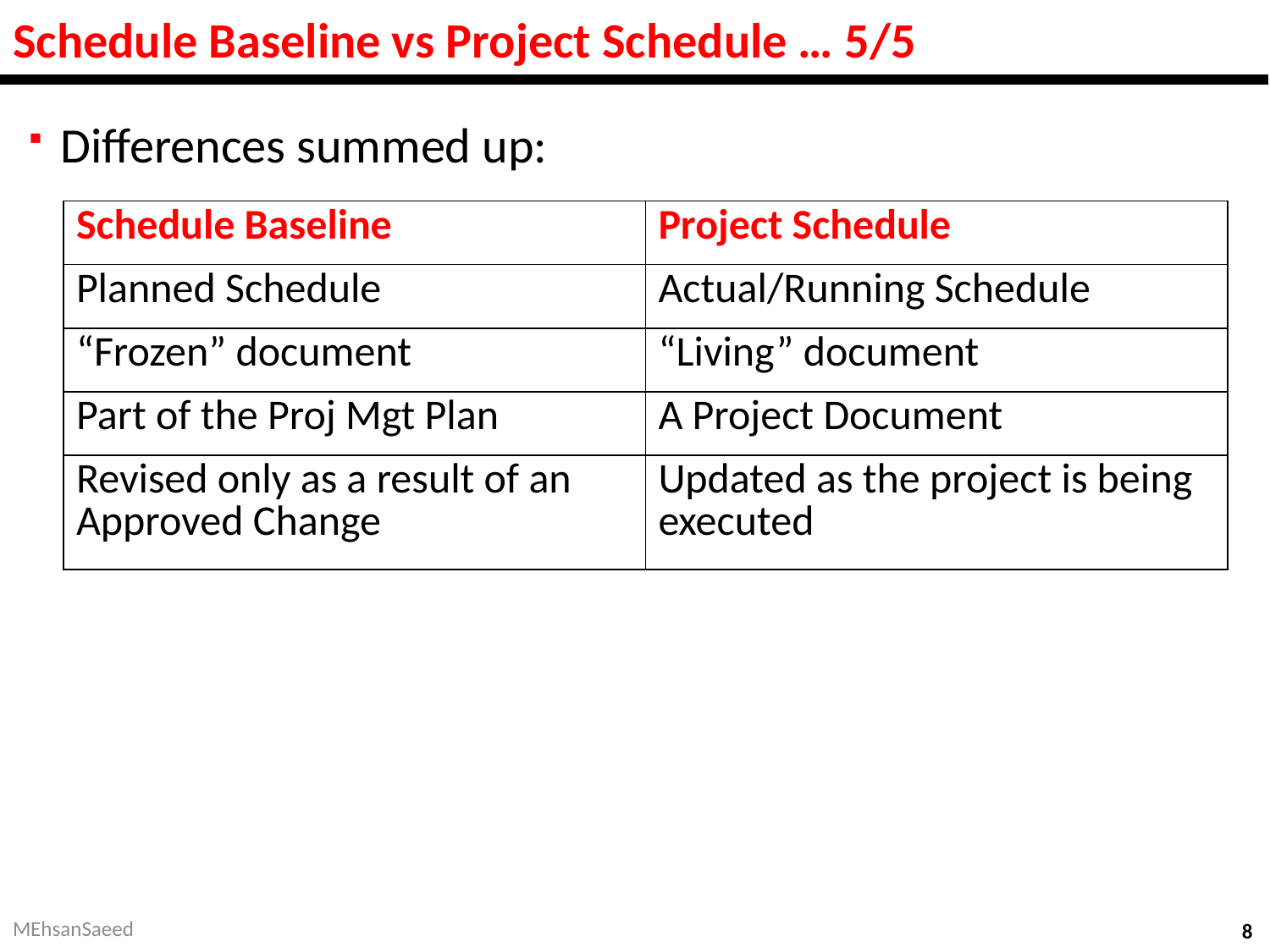

# Schedule Baseline vs Project Schedule … 5/5
Differences summed up:
| Schedule Baseline | Project Schedule |
| --- | --- |
| Planned Schedule | Actual/Running Schedule |
| “Frozen” document | “Living” document |
| Part of the Proj Mgt Plan | A Project Document |
| Revised only as a result of an Approved Change | Updated as the project is being executed |
MEhsanSaeed
8